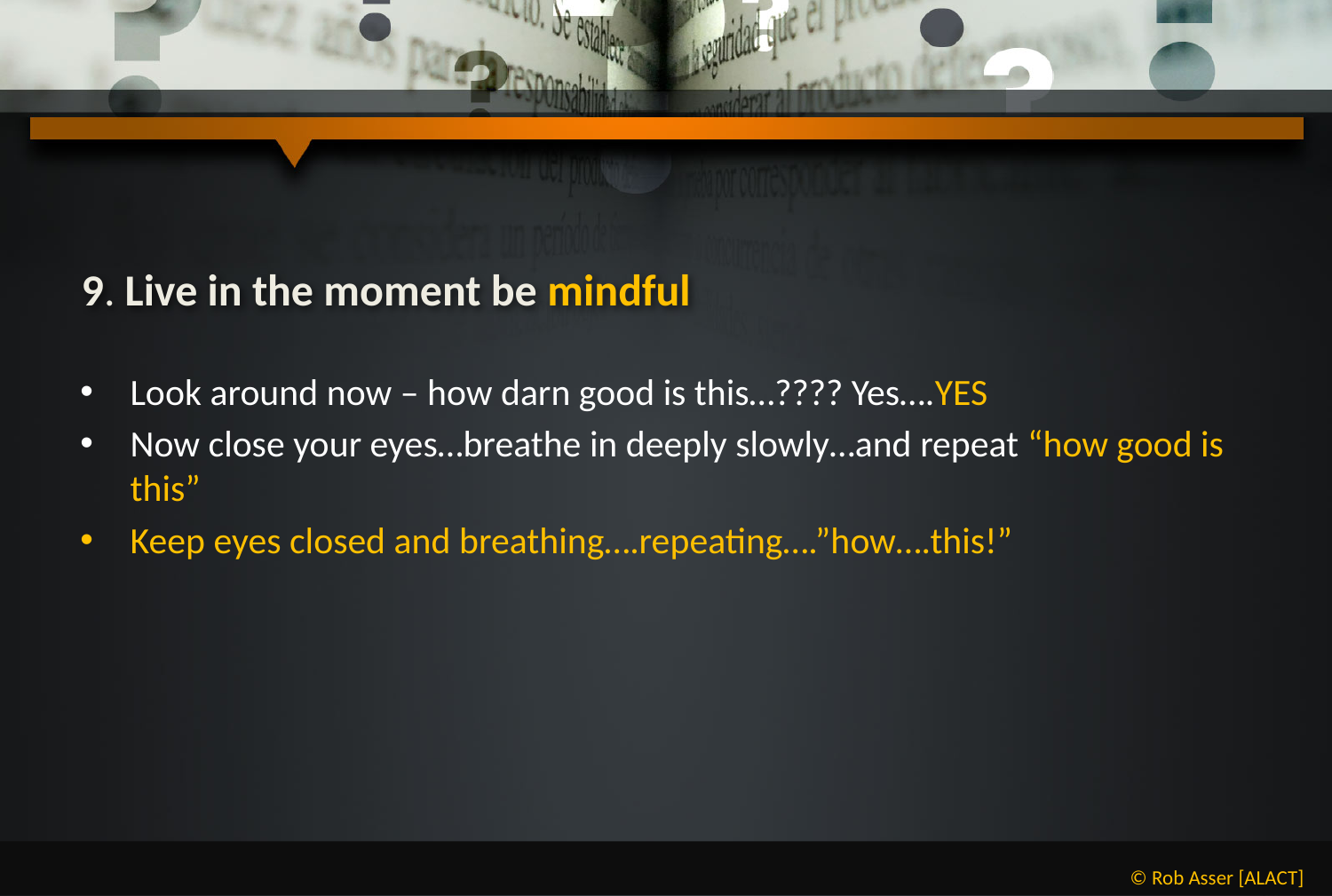

# 9. Live in the moment be mindful

Look around now – how darn good is this…???? Yes….YES
Now close your eyes…breathe in deeply slowly…and repeat “how good is this”
Keep eyes closed and breathing….repeating….”how….this!”

© Rob Asser [ALACT]